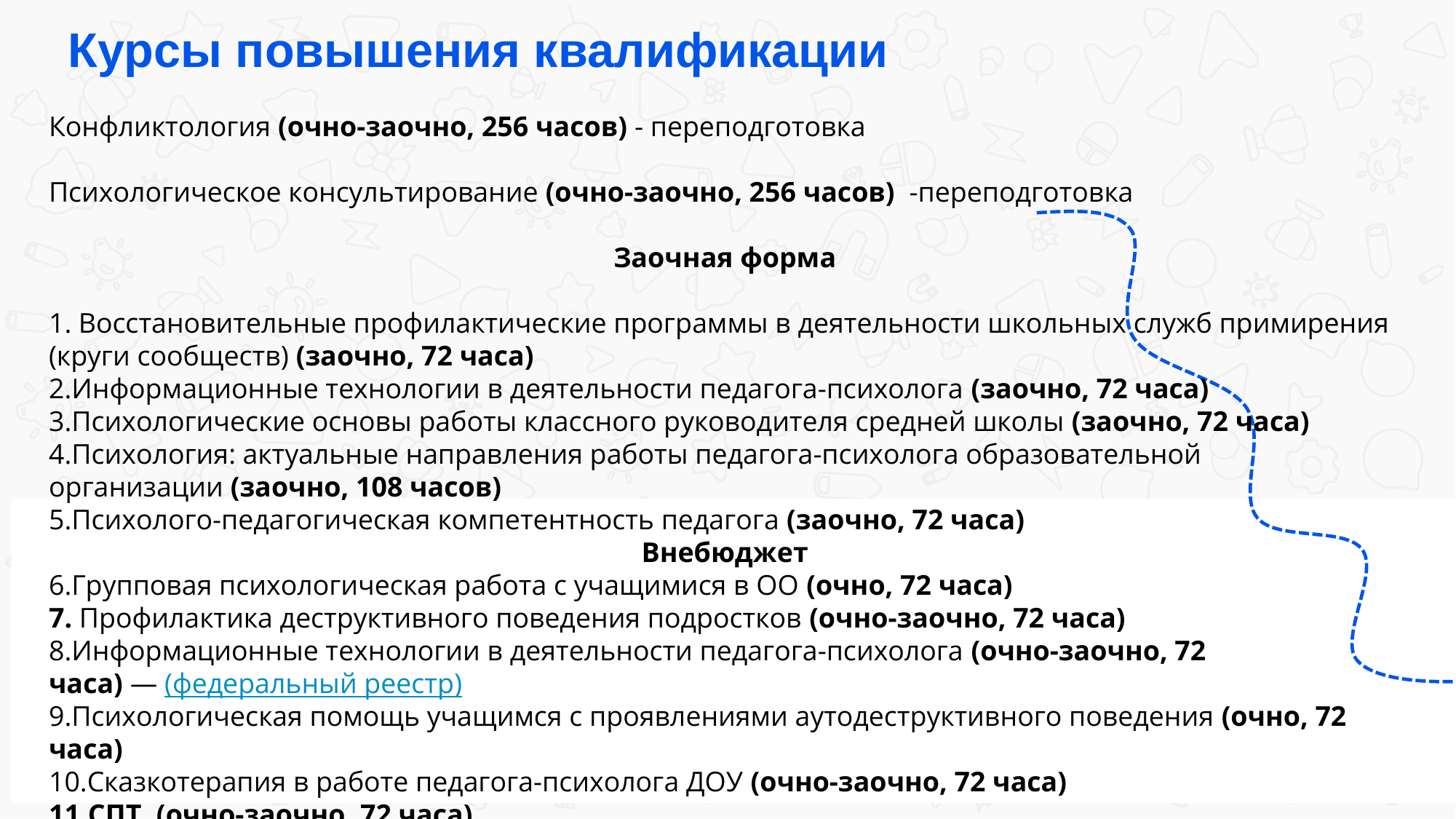

Курсы повышения квалификации
Конфликтология (очно-заочно, 256 часов) - переподготовка

Психологическое консультирование (очно-заочно, 256 часов)  -переподготовка

Заочная форма

 Восстановительные профилактические программы в деятельности школьных служб примирения (круги сообществ) (заочно, 72 часа)
Информационные технологии в деятельности педагога-психолога (заочно, 72 часа)
Психологические основы работы классного руководителя средней школы (заочно, 72 часа)
Психология: актуальные направления работы педагога-психолога образовательной организации (заочно, 108 часов)
Психолого-педагогическая компетентность педагога (заочно, 72 часа)
Внебюджет
Групповая психологическая работа с учащимися в ОО (очно, 72 часа)
 Профилактика деструктивного поведения подростков (очно-заочно, 72 часа)
Информационные технологии в деятельности педагога-психолога (очно-заочно, 72 часа) — (федеральный реестр)
Психологическая помощь учащимся с проявлениями аутодеструктивного поведения (очно, 72 часа)
Сказкотерапия в работе педагога-психолога ДОУ (очно-заочно, 72 часа)
СПТ. (очно-заочно, 72 часа)